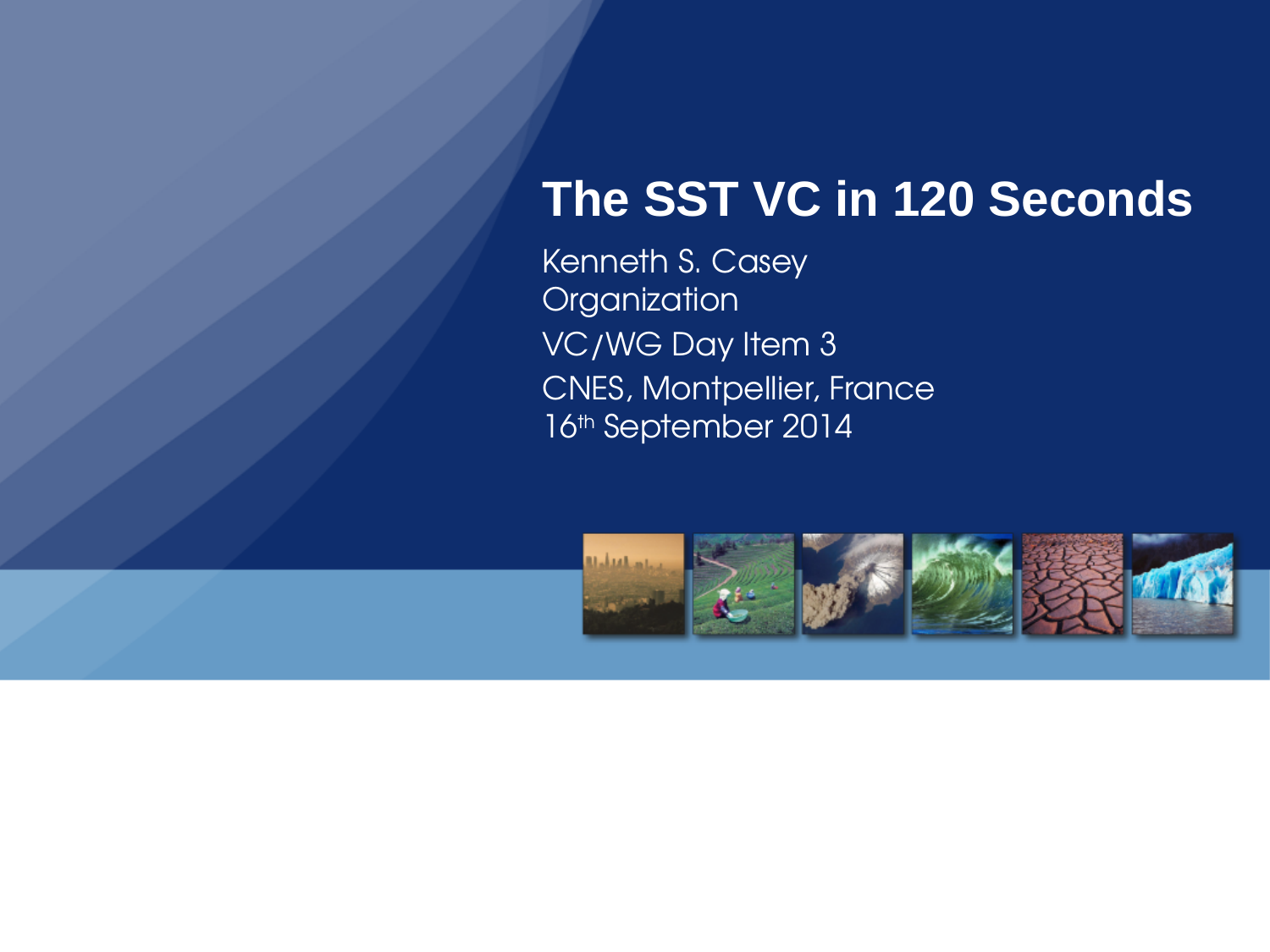

# The SST VC in 120 Seconds
Kenneth S. Casey
Organization
VC/WG Day Item 3
CNES, Montpellier, France
16th September 2014